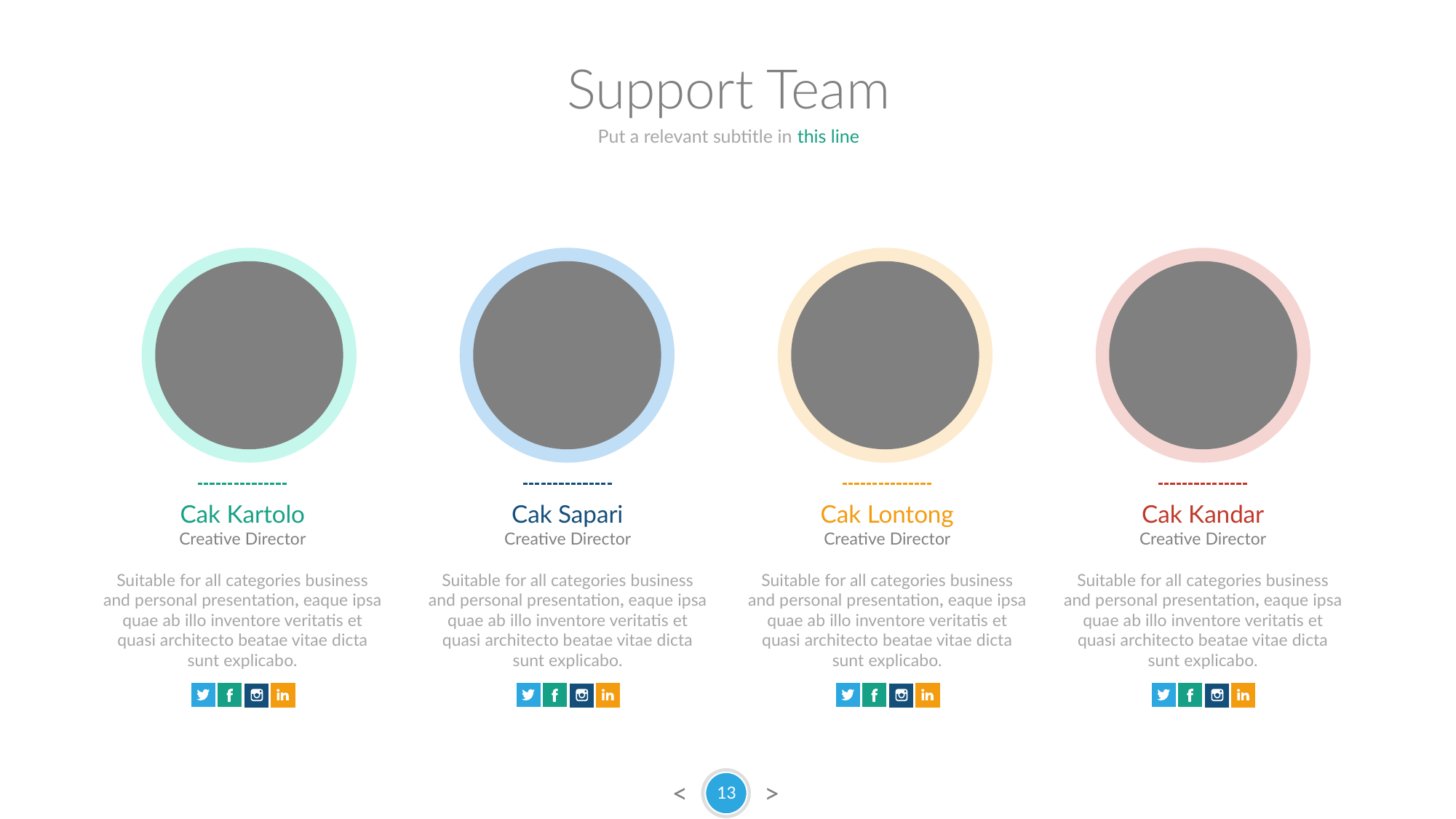

Support Team
Put a relevant subtitle in this line

Cak Kartolo
Creative Director
Suitable for all categories business and personal presentation, eaque ipsa quae ab illo inventore veritatis et quasi architecto beatae vitae dicta sunt explicabo.
Cak Sapari
Creative Director
Suitable for all categories business and personal presentation, eaque ipsa quae ab illo inventore veritatis et quasi architecto beatae vitae dicta sunt explicabo.
Cak Lontong
Creative Director
Suitable for all categories business and personal presentation, eaque ipsa quae ab illo inventore veritatis et quasi architecto beatae vitae dicta sunt explicabo.
Cak Kandar
Creative Director
Suitable for all categories business and personal presentation, eaque ipsa quae ab illo inventore veritatis et quasi architecto beatae vitae dicta sunt explicabo.

13